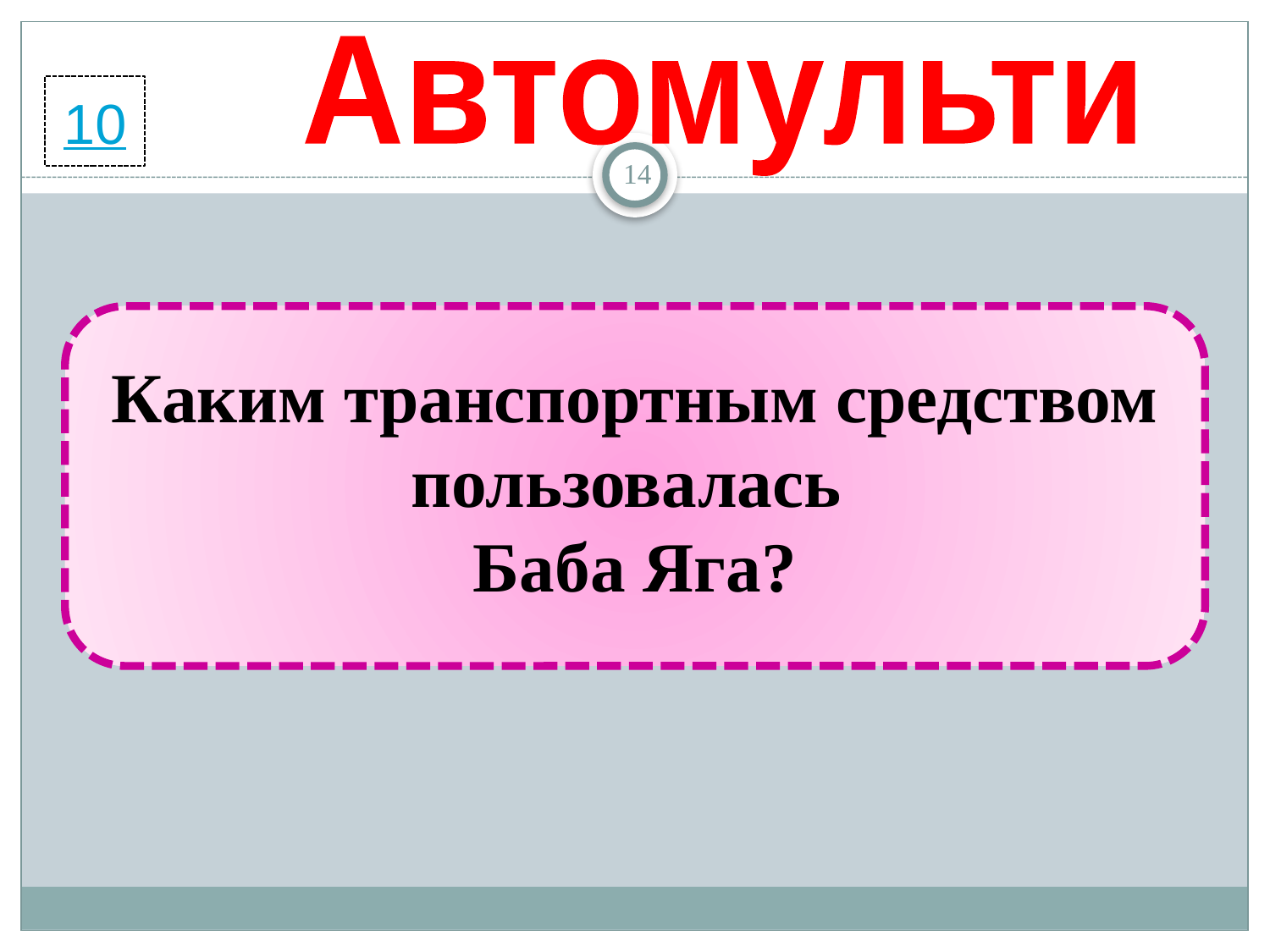

Автомульти
10
14

Каким транспортным средством пользовалась
Баба Яга?